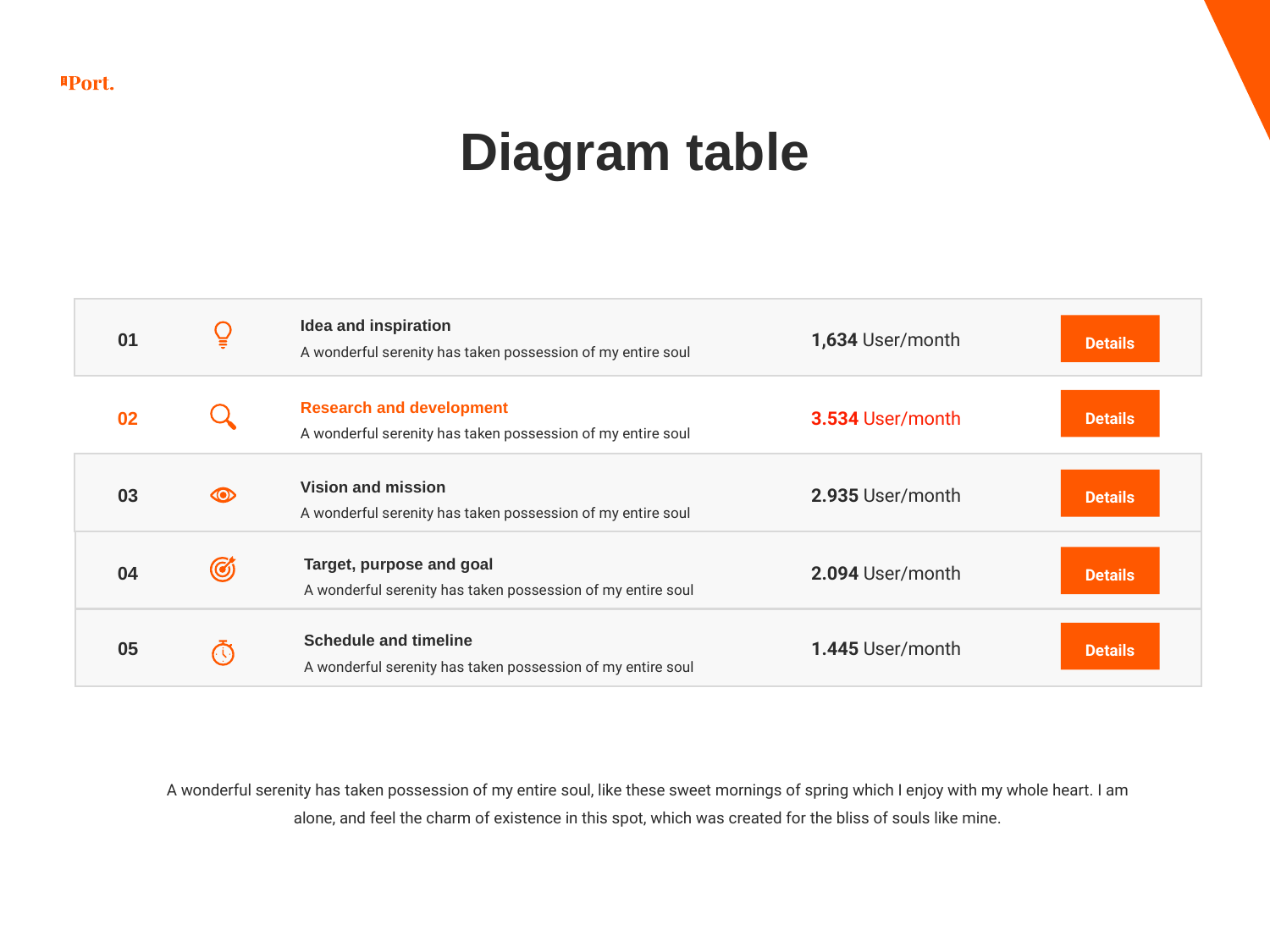

Diagram table

Idea and inspiration

Details

01
1,634 User/month
A wonderful serenity has taken possession of my entire soul
Research and development

Details
02
3.534 User/month

A wonderful serenity has taken possession of my entire soul

Vision and mission

Details
03
2.935 User/month

A wonderful serenity has taken possession of my entire soul

Target, purpose and goal

Details
04
2.094 User/month

A wonderful serenity has taken possession of my entire soul

Schedule and timeline

Details
05
1.445 User/month

A wonderful serenity has taken possession of my entire soul
A wonderful serenity has taken possession of my entire soul, like these sweet mornings of spring which I enjoy with my whole heart. I am alone, and feel the charm of existence in this spot, which was created for the bliss of souls like mine.